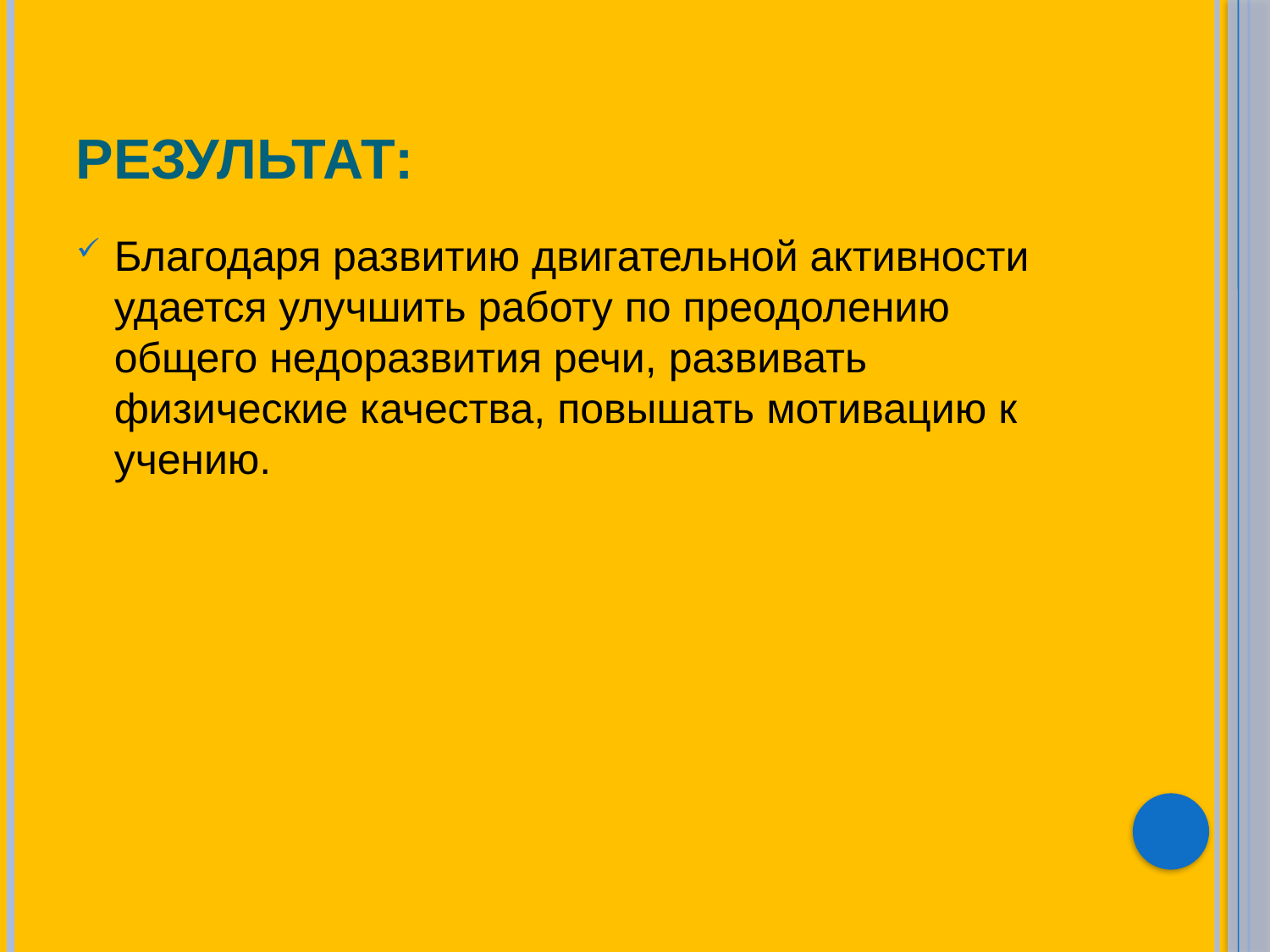

# Результат:
Благодаря развитию двигательной активности удается улучшить работу по преодолению общего недоразвития речи, развивать физические качества, повышать мотивацию к учению.